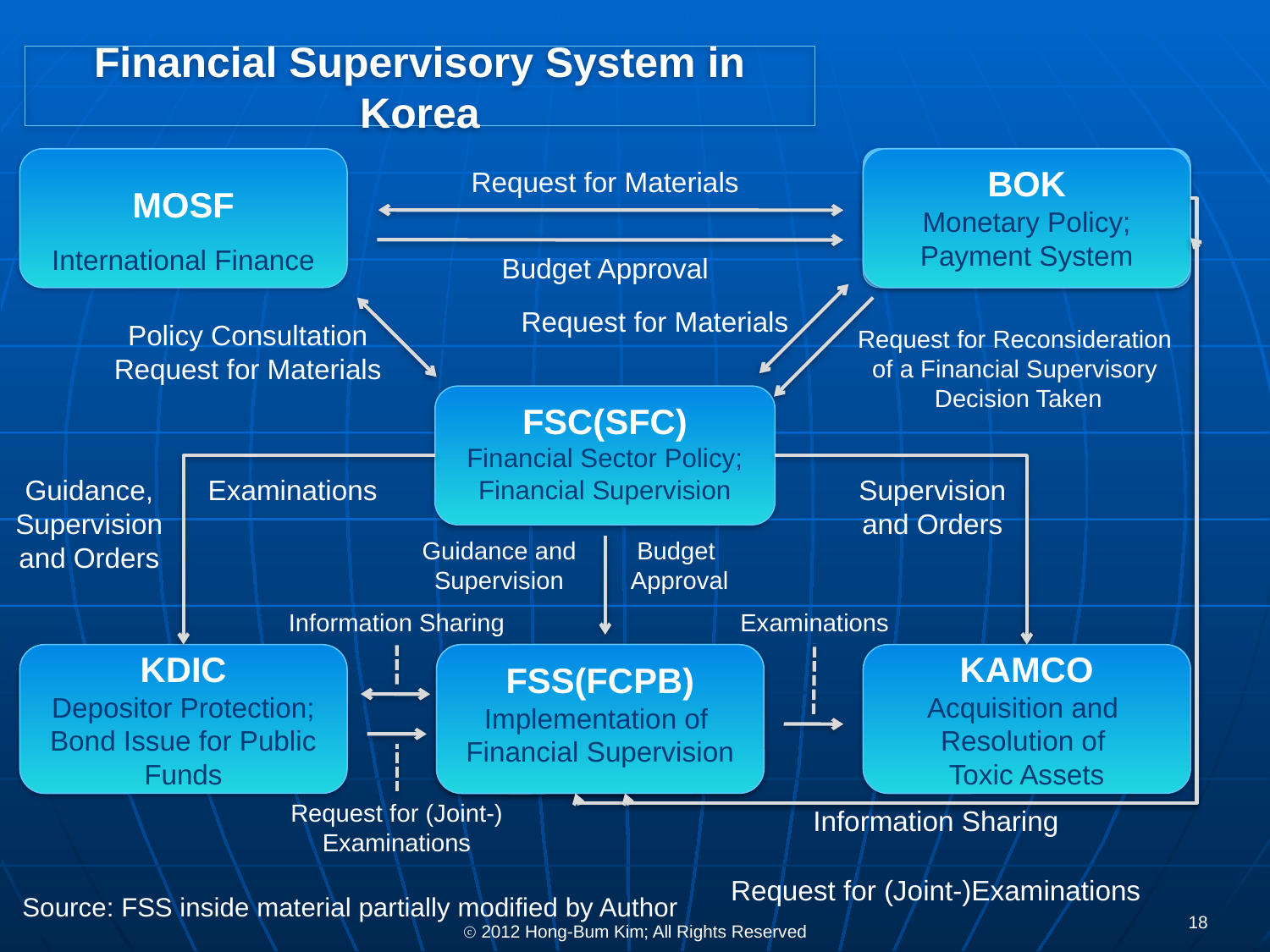

Financial Supervisory System in Korea
MOSF
International Finance
BOK
BOK
Monetary Policy;
Payment System
Request for Materials
BOK
Budget Approval
Request for Materials
Policy Consultation
Request for Materials
Request for Reconsideration
of a Financial Supervisory
Decision Taken
FSC(SFC)
Financial Sector Policy;
Financial Supervision
Guidance, Supervision and Orders

Examinations
Supervision and Orders

Guidance and Supervision
Budget
Approval
Information Sharing
Examinations
KDIC
Depositor Protection;
Bond Issue for Public Funds
FSS(FCPB)
Implementation of
FSS(FCPB)
Implementation of
Financial Supervision
FSS(FCPB)
KAMCO
Acquisition and
Resolution of
Toxic Assets
Request for (Joint-)
Examinations
Information Sharing

Source: FSS inside material partially modified by Author
Request for (Joint-)Examinations
18
ⓒ 2012 Hong-Bum Kim; All Rights Reserved